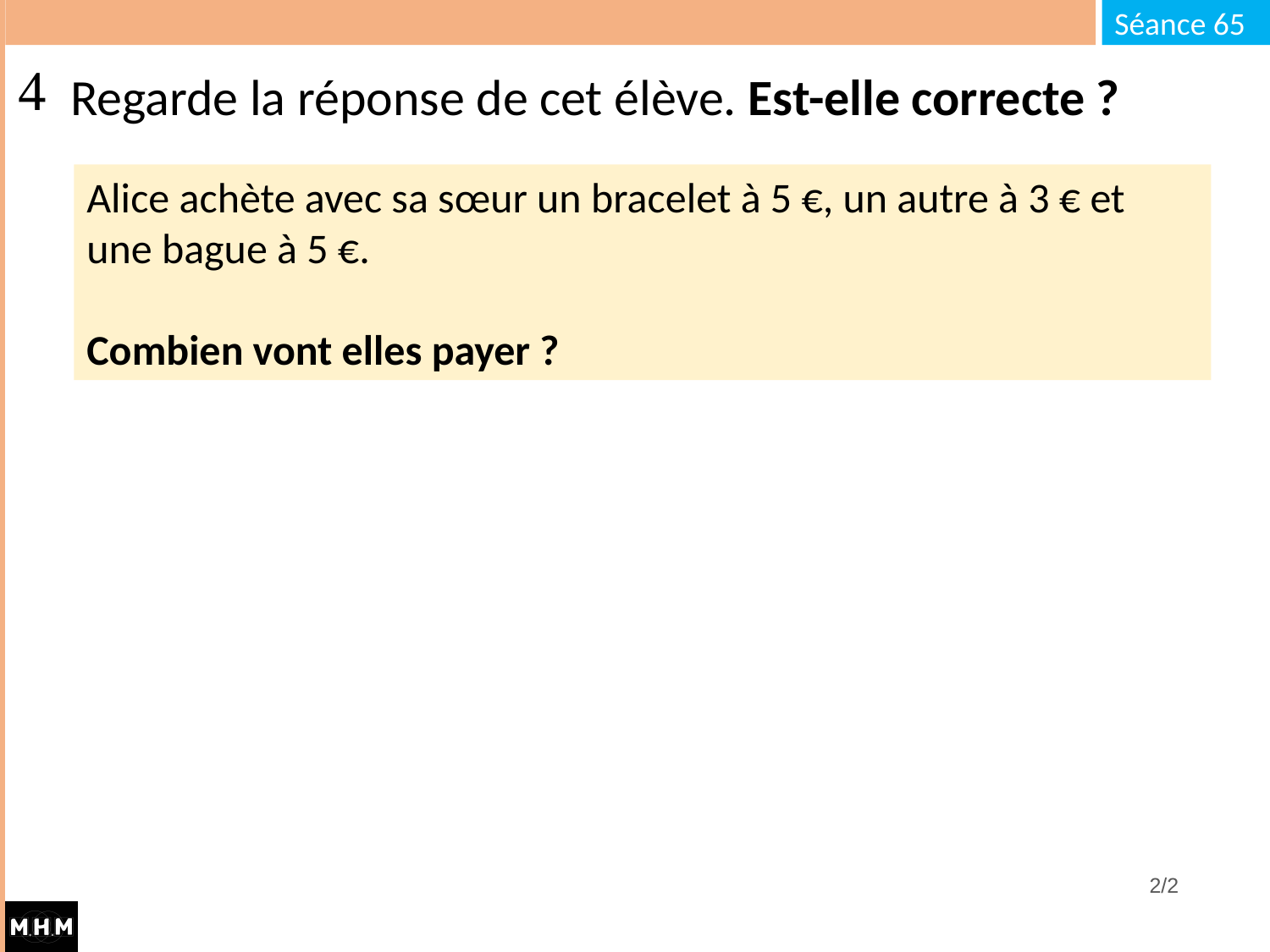

# Regarde la réponse de cet élève. Est-elle correcte ?
Alice achète avec sa sœur un bracelet à 5 €, un autre à 3 € et une bague à 5 €.

Combien vont elles payer ?
2/2